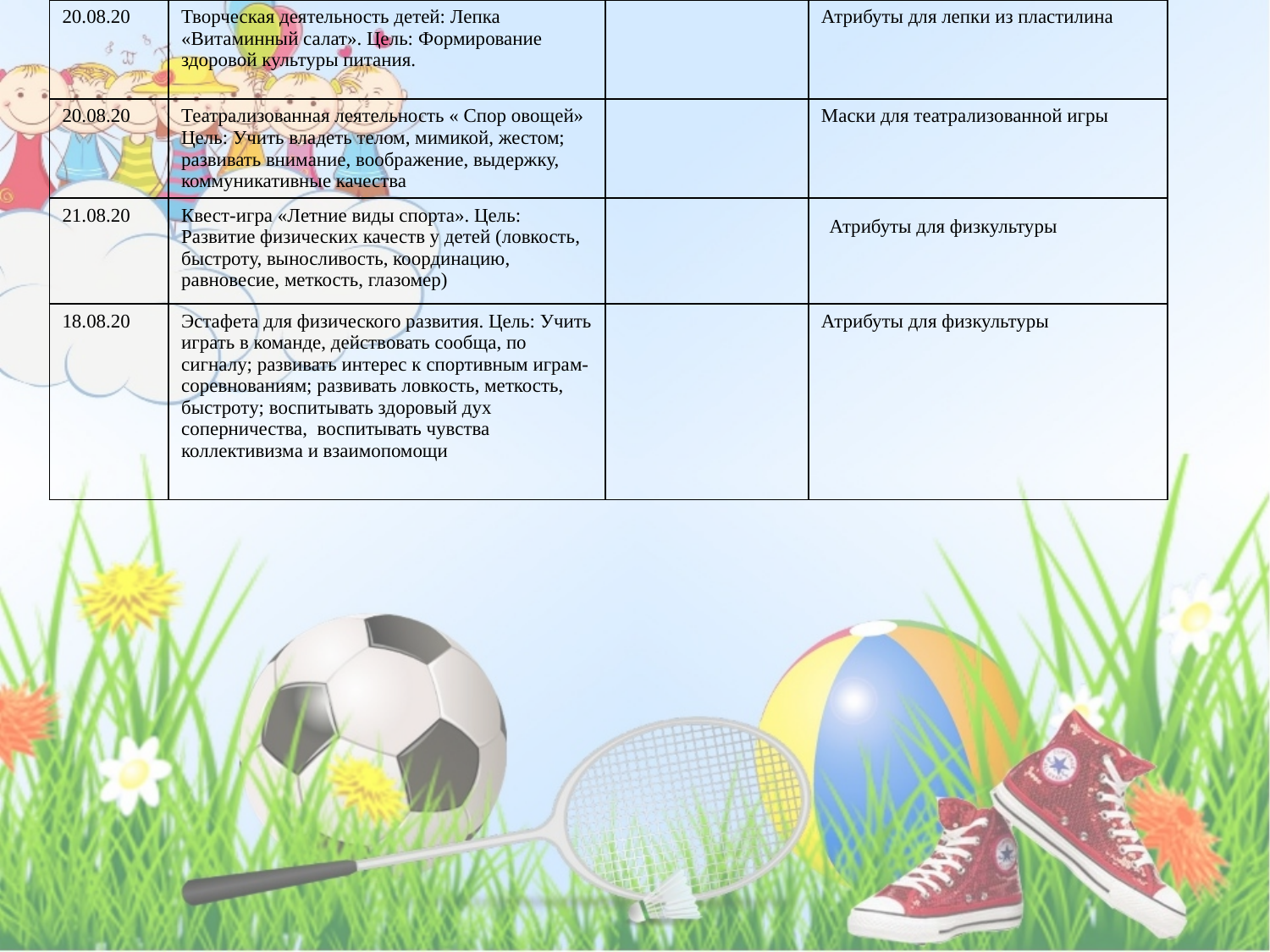

| 20.08.20 | Творческая деятельность детей: Лепка «Витаминный салат». Цель: Формирование здоровой культуры питания. |  | Атрибуты для лепки из пластилина |
| --- | --- | --- | --- |
| 20.08.20 | Театрализованная леятельность « Спор овощей» Цель: Учить владеть телом, мимикой, жестом; развивать внимание, воображение, выдержку, коммуникативные качества |  | Маски для театрализованной игры |
| 21.08.20 | Квест-игра «Летние виды спорта». Цель: Развитие физических качеств у детей (ловкость, быстроту, выносливость, координацию, равновесие, меткость, глазомер) |  | Атрибуты для физкультуры |
| 18.08.20 | Эстафета для физического развития. Цель: Учить играть в команде, действовать сообща, по сигналу; развивать интерес к спортивным играм-соревнованиям; развивать ловкость, меткость, быстроту; воспитывать здоровый дух соперничества, воспитывать чувства коллективизма и взаимопомощи |  | Атрибуты для физкультуры |